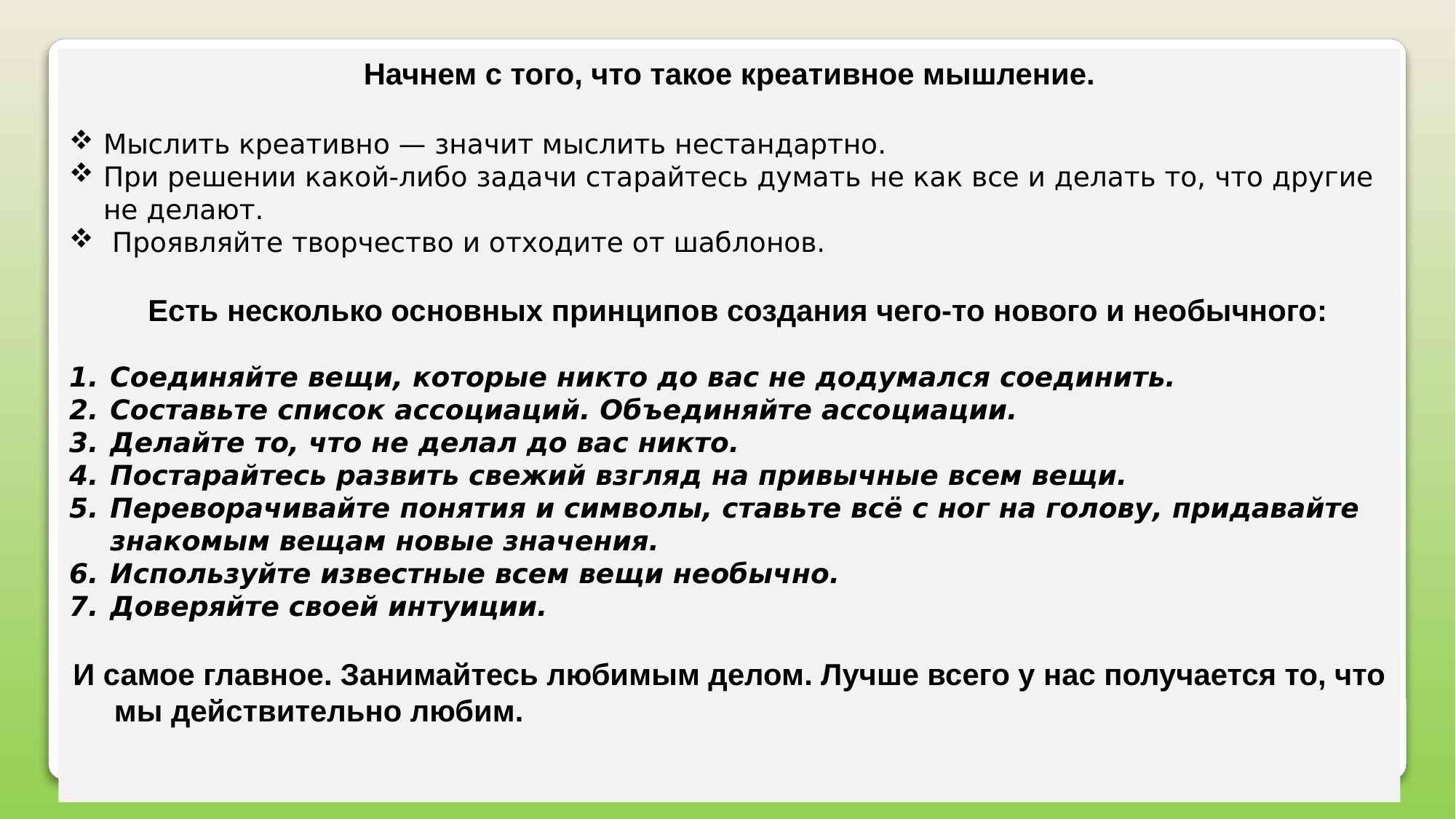

Начнем с того, что такое креативное мышление.

Мыслить креативно — значит мыслить нестандартно.
При решении какой-либо задачи старайтесь думать не как все и делать то, что другие не делают.
 Проявляйте творчество и отходите от шаблонов.

  Есть несколько основных принципов создания чего-то нового и необычного:

Соединяйте вещи, которые никто до вас не додумался соединить.
Составьте список ассоциаций. Объединяйте ассоциации.
Делайте то, что не делал до вас никто.
Постарайтесь развить свежий взгляд на привычные всем вещи.
Переворачивайте понятия и символы, ставьте всё с ног на голову, придавайте знакомым вещам новые значения.
Используйте известные всем вещи необычно.
Доверяйте своей интуиции.

И самое главное. Занимайтесь любимым делом. Лучше всего у нас получается то, что мы действительно любим.